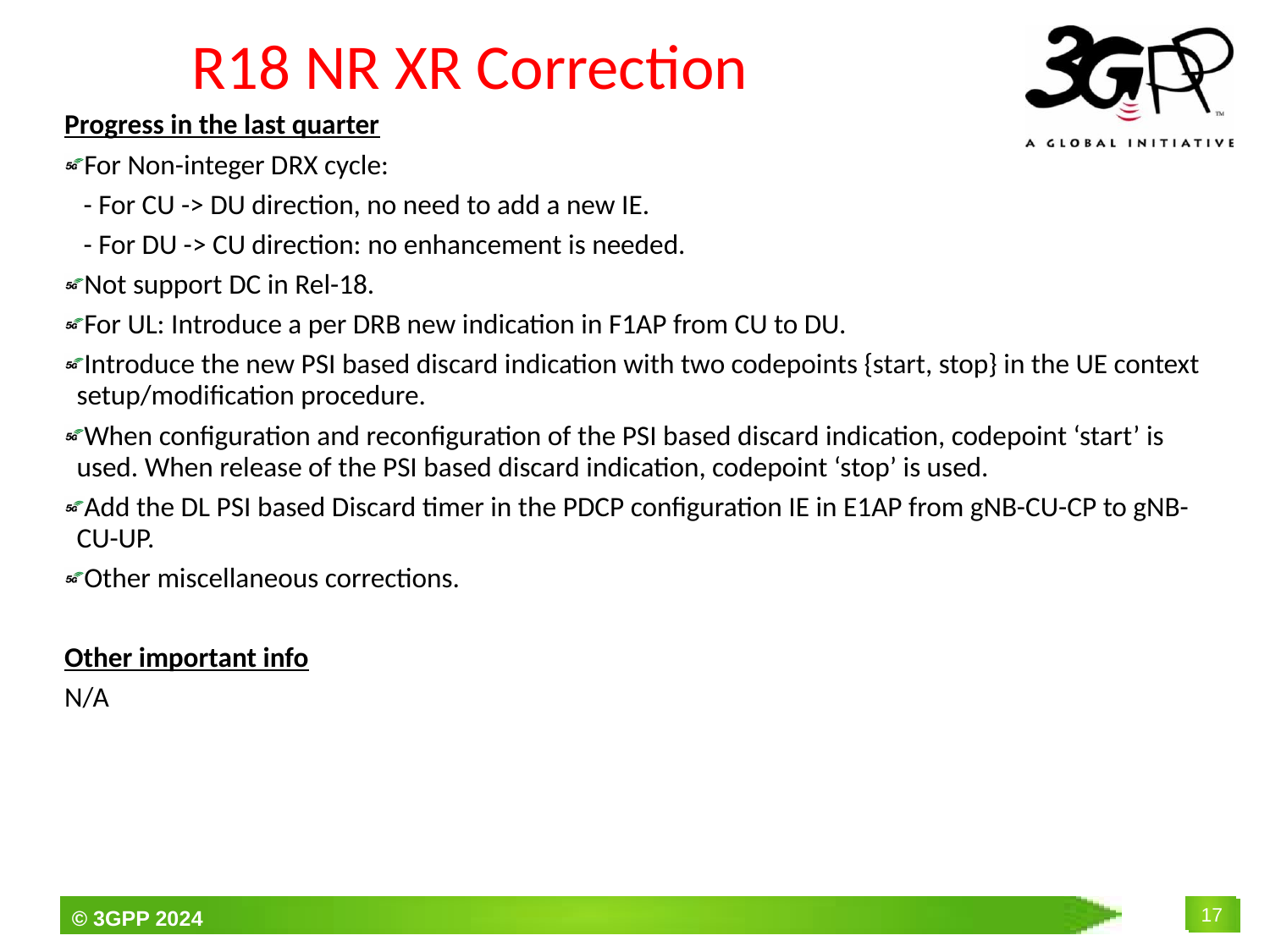

# R18 NR XR Correction
Progress in the last quarter
For Non-integer DRX cycle:
   - For CU -> DU direction, no need to add a new IE.
   - For DU -> CU direction: no enhancement is needed.
Not support DC in Rel-18.
For UL: Introduce a per DRB new indication in F1AP from CU to DU.
Introduce the new PSI based discard indication with two codepoints {start, stop} in the UE context setup/modification procedure.
When configuration and reconfiguration of the PSI based discard indication, codepoint ‘start’ is used. When release of the PSI based discard indication, codepoint ‘stop’ is used.
Add the DL PSI based Discard timer in the PDCP configuration IE in E1AP from gNB-CU-CP to gNB-CU-UP.
Other miscellaneous corrections.

Other important info
N/A

17